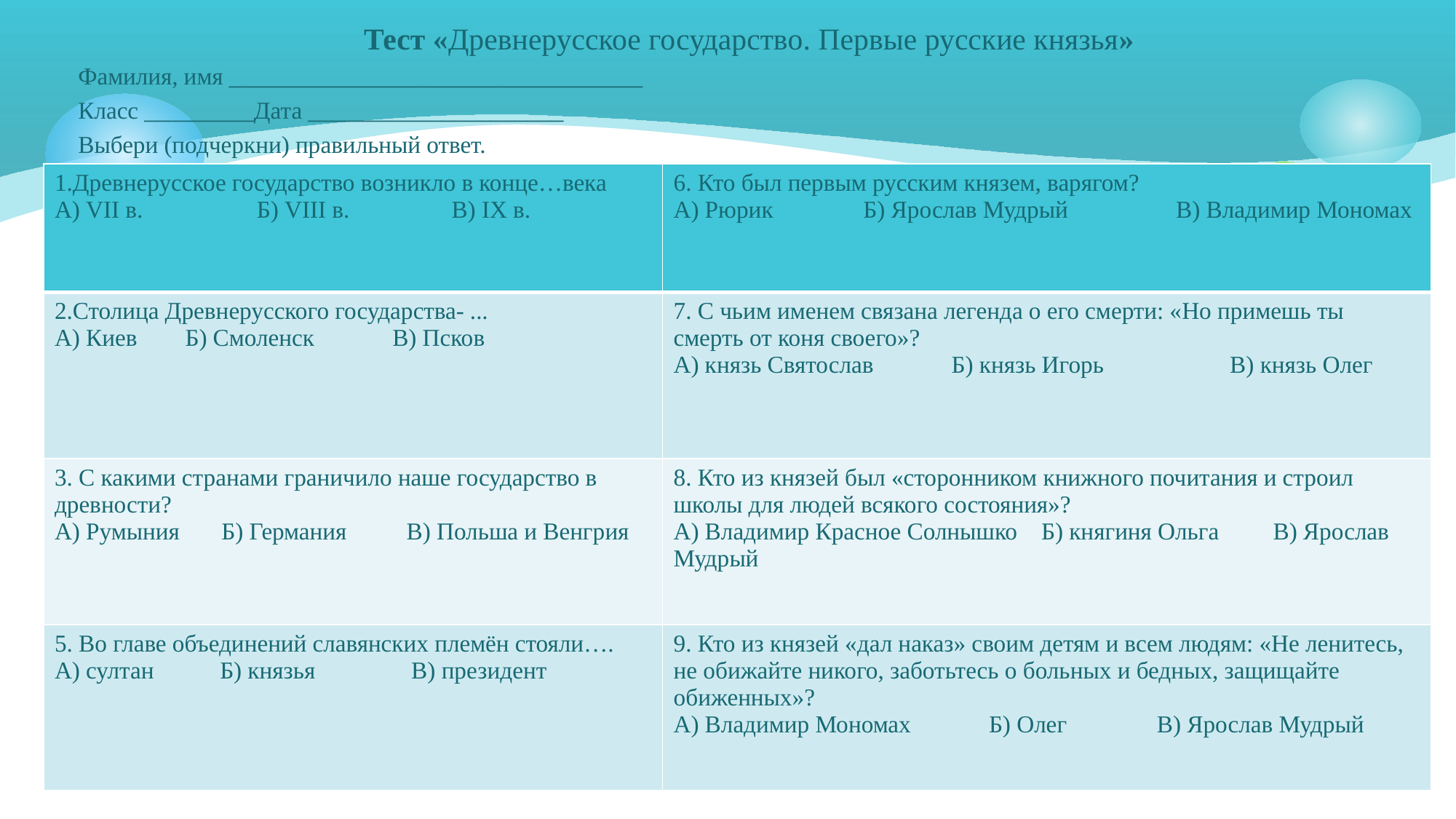

Тест «Древнерусское государство. Первые русские князья»
Фамилия, имя __________________________________
Класс _________Дата _____________________
Выбери (подчеркни) правильный ответ.

| 1.Древнерусское государство возникло в конце…века А) VII в. Б) VIII в. В) IX в. | 6. Кто был первым русским князем, варягом? А) Рюрик Б) Ярослав Мудрый В) Владимир Мономах |
| --- | --- |
| 2.Столица Древнерусского государства- ... А) Киев Б) Смоленск В) Псков | 7. С чьим именем связана легенда о его смерти: «Но примешь ты смерть от коня своего»? А) князь Святослав Б) князь Игорь В) князь Олег |
| 3. С какими странами граничило наше государство в древности? А) Румыния Б) Германия В) Польша и Венгрия | 8. Кто из князей был «сторонником книжного почитания и строил школы для людей всякого состояния»? А) Владимир Красное Солнышко Б) княгиня Ольга В) Ярослав Мудрый |
| 5. Во главе объединений славянских племён стояли…. А) султан Б) князья В) президент | 9. Кто из князей «дал наказ» своим детям и всем людям: «Не ленитесь, не обижайте никого, заботьтесь о больных и бедных, защищайте обиженных»? А) Владимир Мономах Б) Олег В) Ярослав Мудрый |